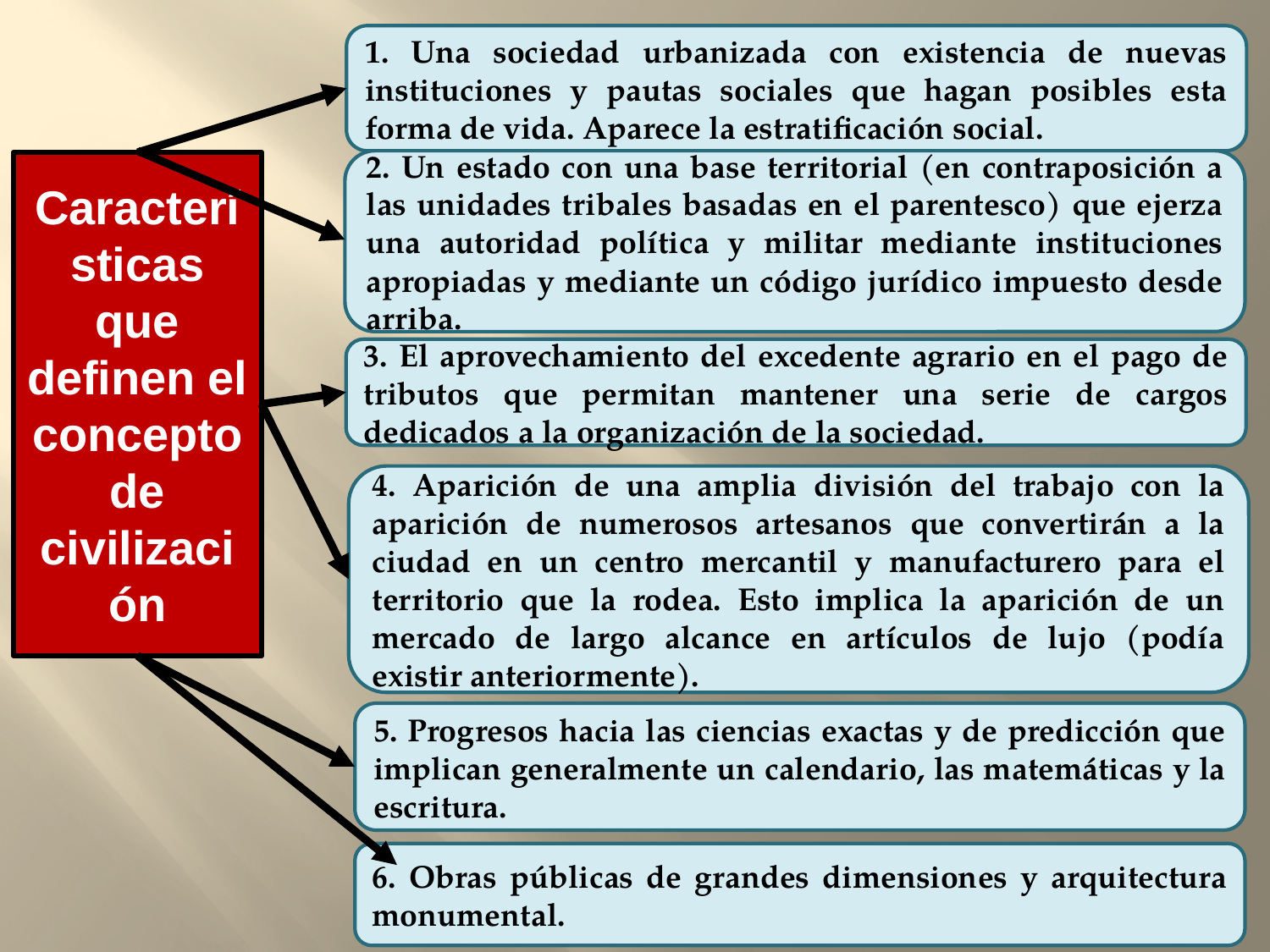

1. Una sociedad urbanizada con existencia de nuevas instituciones y pautas sociales que hagan posibles esta forma de vida. Aparece la estratificación social.
2. Un estado con una base territorial (en contraposición a las unidades tribales basadas en el parentesco) que ejerza una autoridad política y militar mediante instituciones apropiadas y mediante un código jurídico impuesto desde arriba.
# Características que definen el concepto de civilización
3. El aprovechamiento del excedente agrario en el pago de tributos que permitan mantener una serie de cargos dedicados a la organización de la sociedad.
4. Aparición de una amplia división del trabajo con la aparición de numerosos artesanos que convertirán a la ciudad en un centro mercantil y manufacturero para el territorio que la rodea. Esto implica la aparición de un mercado de largo alcance en artículos de lujo (podía existir anteriormente).
5. Progresos hacia las ciencias exactas y de predicción que implican generalmente un calendario, las matemáticas y la escritura.
6. Obras públicas de grandes dimensiones y arquitectura monumental.